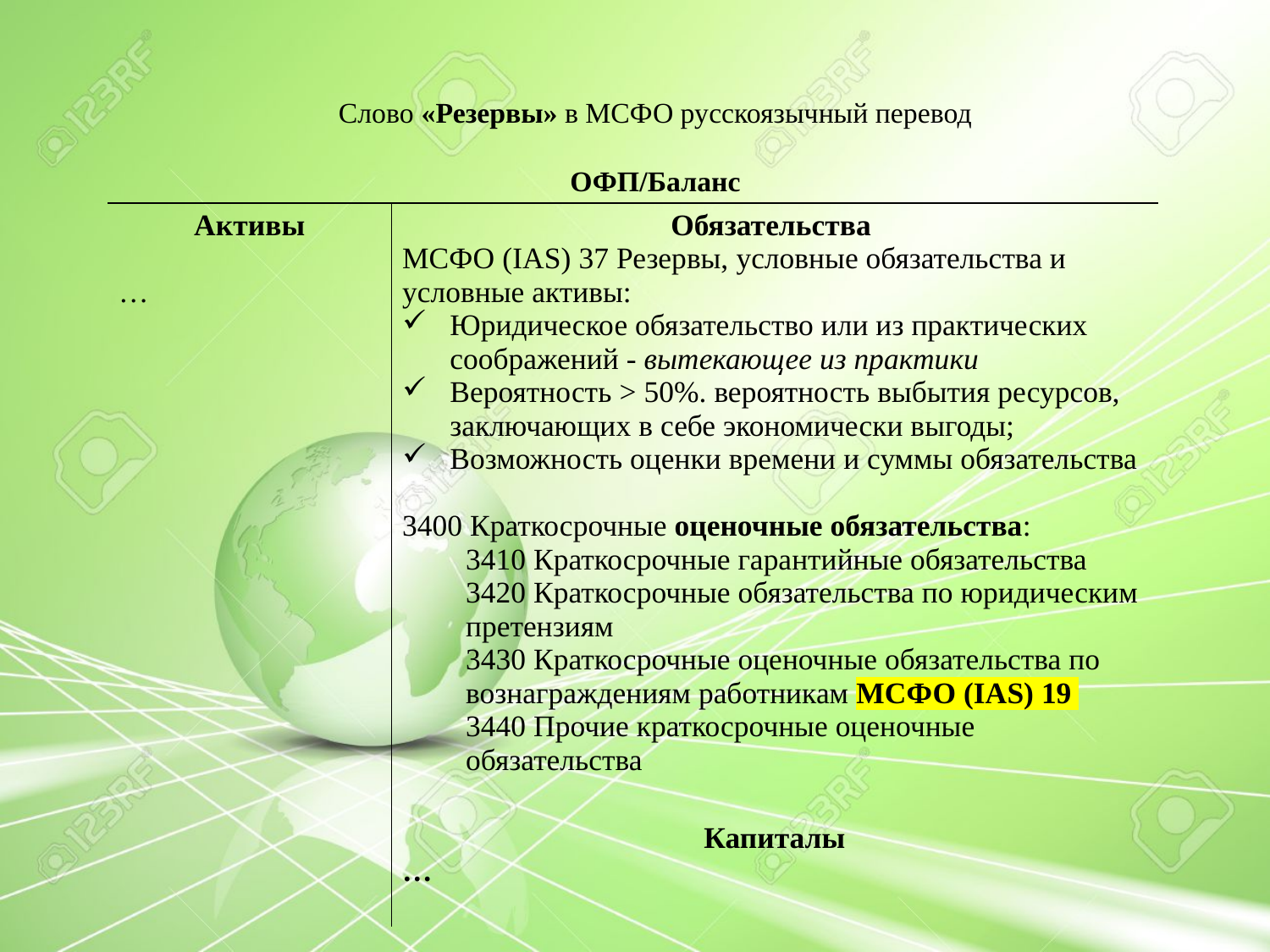

Слово «Резервы» в МСФО русскоязычный перевод

ОФП/Баланс
| Активы … | Обязательства МСФО (IAS) 37 Резервы, условные обязательства и условные активы: Юридическое обязательство или из практических соображений - вытекающее из практики Вероятность > 50%. вероятность выбытия ресурсов, заключающих в себе экономически выгоды; Возможность оценки времени и суммы обязательства 3400 Краткосрочные оценочные обязательства: 3410 Краткосрочные гарантийные обязательства 3420 Краткосрочные обязательства по юридическим претензиям 3430 Краткосрочные оценочные обязательства по вознаграждениям работникам МСФО (IAS) 19 3440 Прочие краткосрочные оценочные обязательства |
| --- | --- |
|  | Капиталы … |